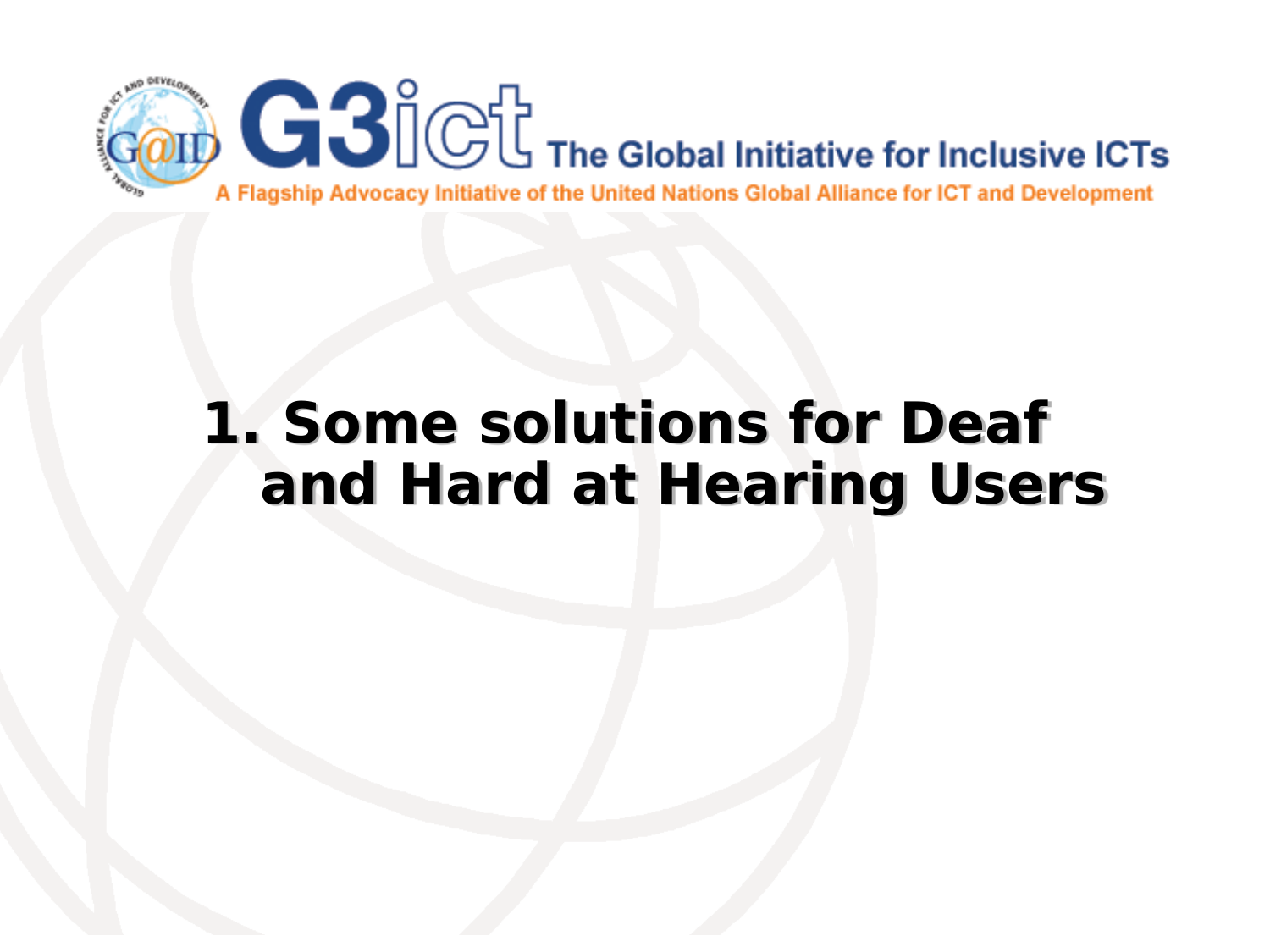

# 1. Some solutions for Deaf and Hard at Hearing Users